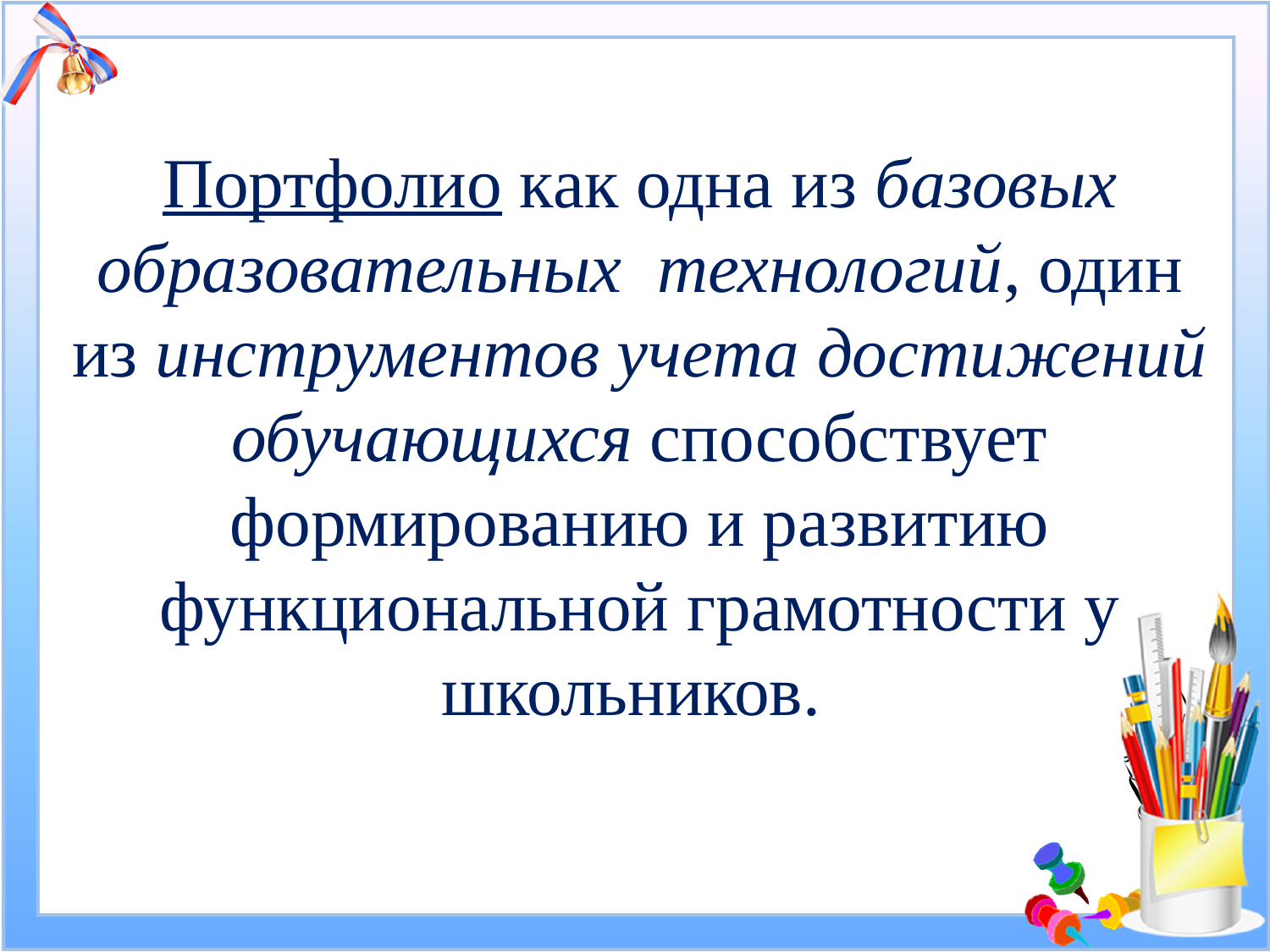

# Портфолио как одна из базовых образовательных  технологий, один из инструментов учета достижений обучающихся способствует формированию и развитию функциональной грамотности у школьников.